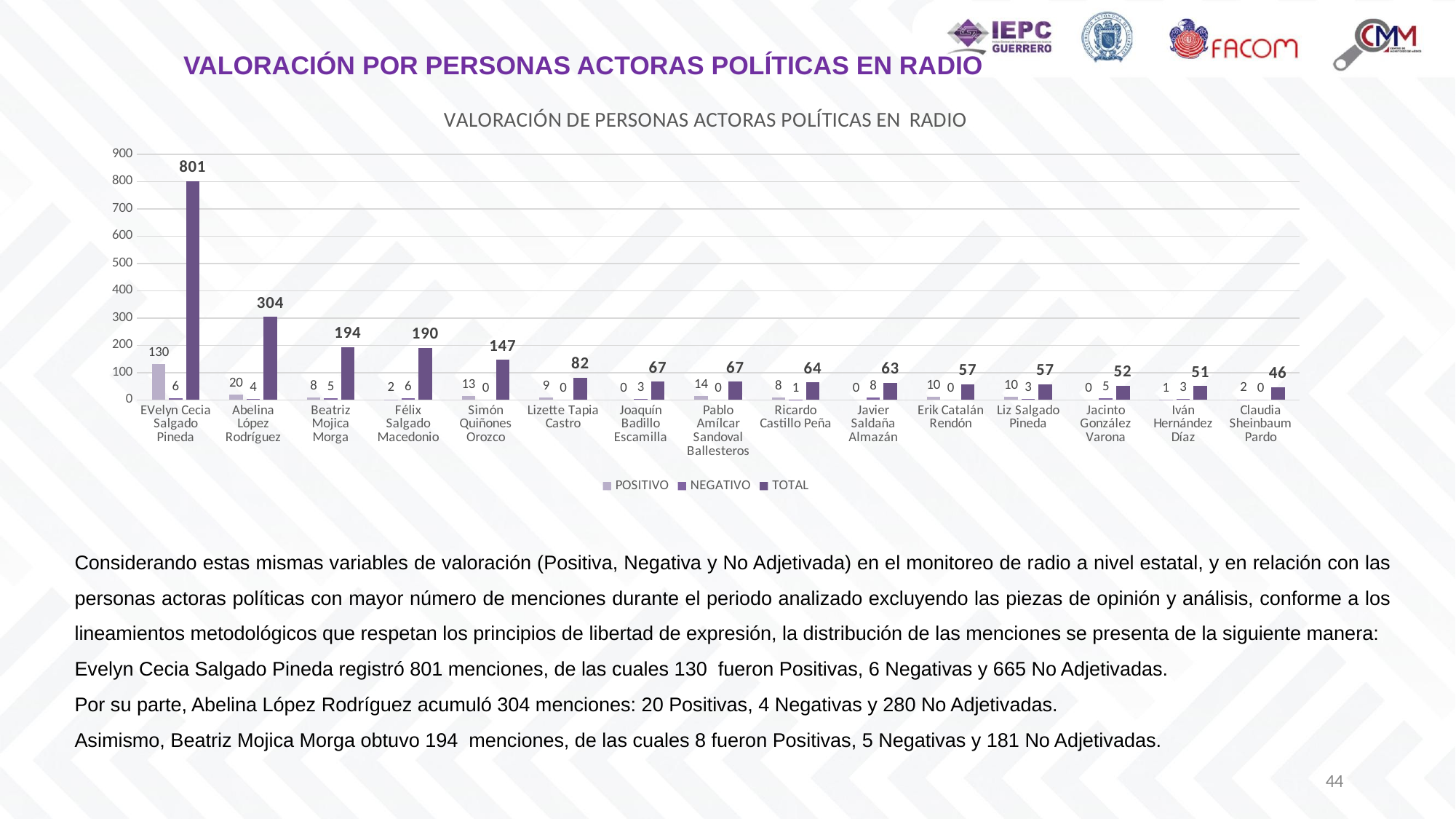

VALORACIÓN POR PERSONAS ACTORAS POLÍTICAS EN RADIO

### Chart: VALORACIÓN DE PERSONAS ACTORAS POLÍTICAS EN  RADIO

| Category | POSITIVO | NEGATIVO | TOTAL |
|---|---|---|---|
| EVelyn Cecia Salgado Pineda | 130.0 | 6.0 | 801.0 |
| Abelina López Rodríguez | 20.0 | 4.0 | 304.0 |
| Beatriz Mojica Morga | 8.0 | 5.0 | 194.0 |
| Félix Salgado Macedonio | 2.0 | 6.0 | 190.0 |
| Simón Quiñones Orozco | 13.0 | 0.0 | 147.0 |
| Lizette Tapia Castro | 9.0 | 0.0 | 82.0 |
| Joaquín Badillo Escamilla | 0.0 | 3.0 | 67.0 |
| Pablo Amílcar Sandoval Ballesteros | 14.0 | 0.0 | 67.0 |
| Ricardo Castillo Peña | 8.0 | 1.0 | 64.0 |
| Javier Saldaña Almazán | 0.0 | 8.0 | 63.0 |
| Erik Catalán Rendón | 10.0 | 0.0 | 57.0 |
| Liz Salgado Pineda | 10.0 | 3.0 | 57.0 |
| Jacinto González Varona | 0.0 | 5.0 | 52.0 |
| Iván Hernández Díaz | 1.0 | 3.0 | 51.0 |
| Claudia Sheinbaum Pardo | 2.0 | 0.0 | 46.0 |
Considerando estas mismas variables de valoración (Positiva, Negativa y No Adjetivada) en el monitoreo de radio a nivel estatal, y en relación con las personas actoras políticas con mayor número de menciones durante el periodo analizado excluyendo las piezas de opinión y análisis, conforme a los lineamientos metodológicos que respetan los principios de libertad de expresión, la distribución de las menciones se presenta de la siguiente manera:
Evelyn Cecia Salgado Pineda registró 801 menciones, de las cuales 130  fueron Positivas, 6 Negativas y 665 No Adjetivadas.
Por su parte, Abelina López Rodríguez acumuló 304 menciones: 20 Positivas, 4 Negativas y 280 No Adjetivadas.
Asimismo, Beatriz Mojica Morga obtuvo 194  menciones, de las cuales 8 fueron Positivas, 5 Negativas y 181 No Adjetivadas.
44